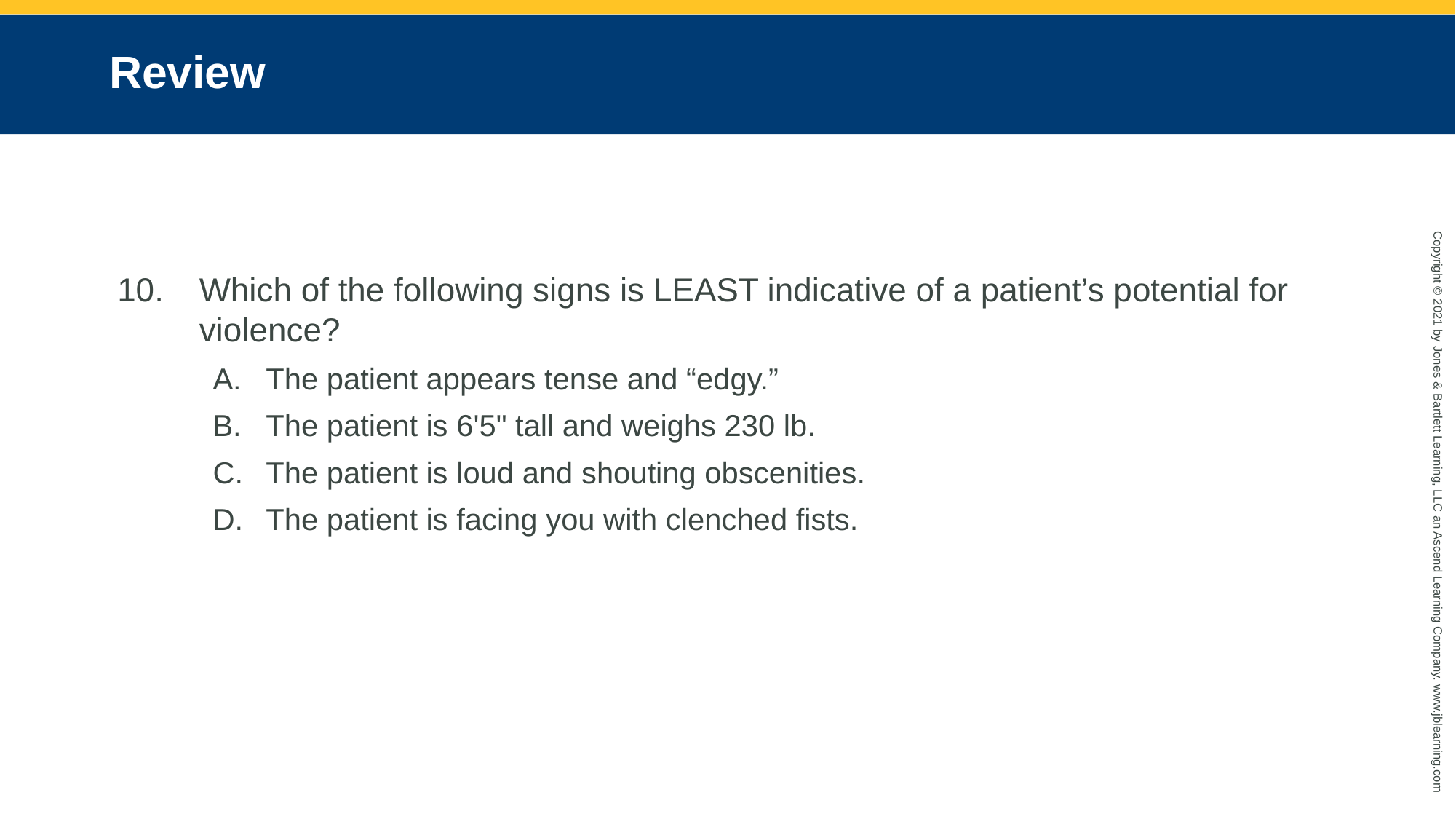

# Review
Which of the following signs is LEAST indicative of a patient’s potential for violence?
The patient appears tense and “edgy.”
The patient is 6'5" tall and weighs 230 lb.
The patient is loud and shouting obscenities.
The patient is facing you with clenched fists.